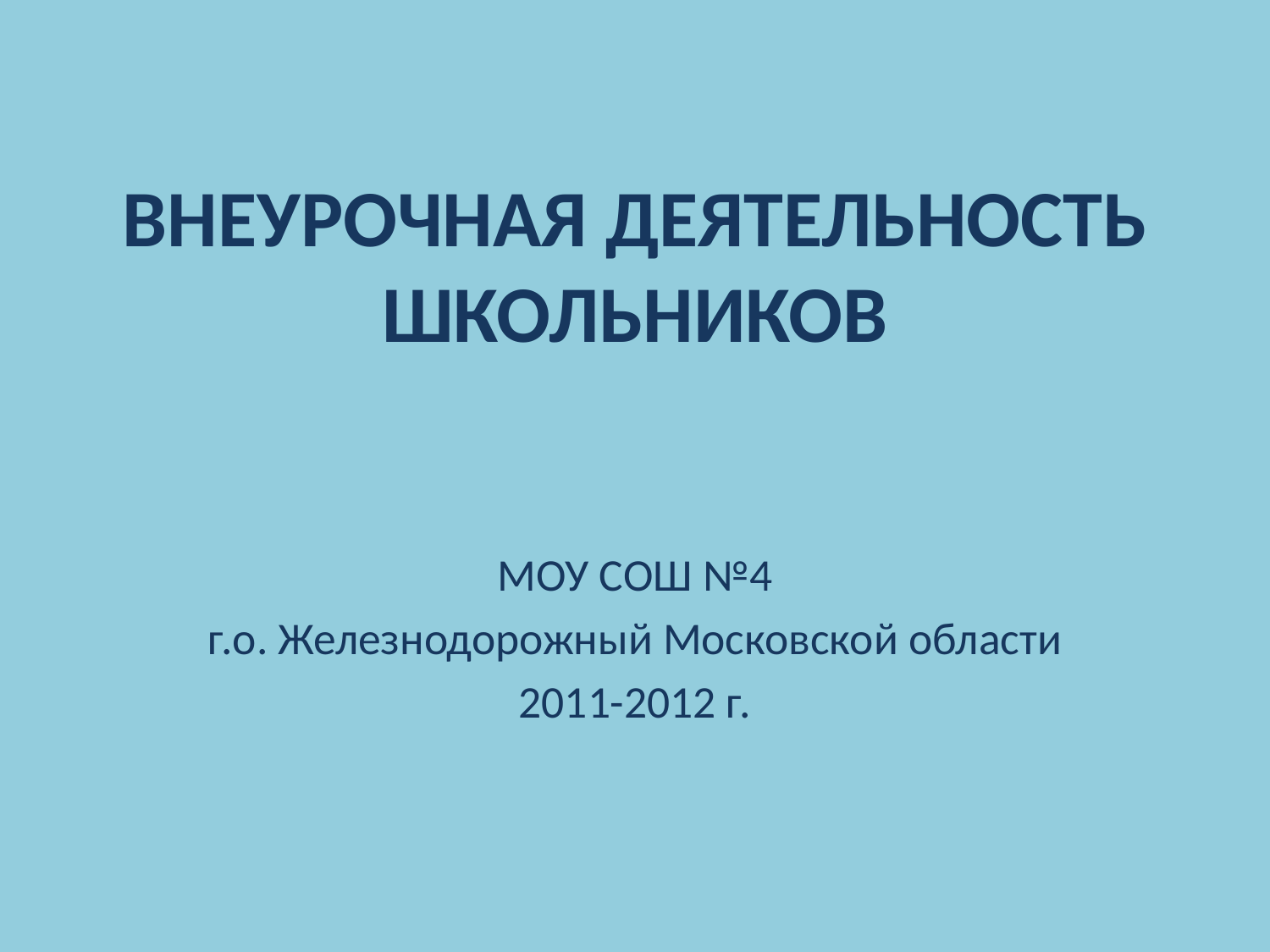

# ВНЕУРОЧНАЯ ДЕЯТЕЛЬНОСТЬ ШКОЛЬНИКОВ
МОУ СОШ №4
г.о. Железнодорожный Московской области
2011-2012 г.